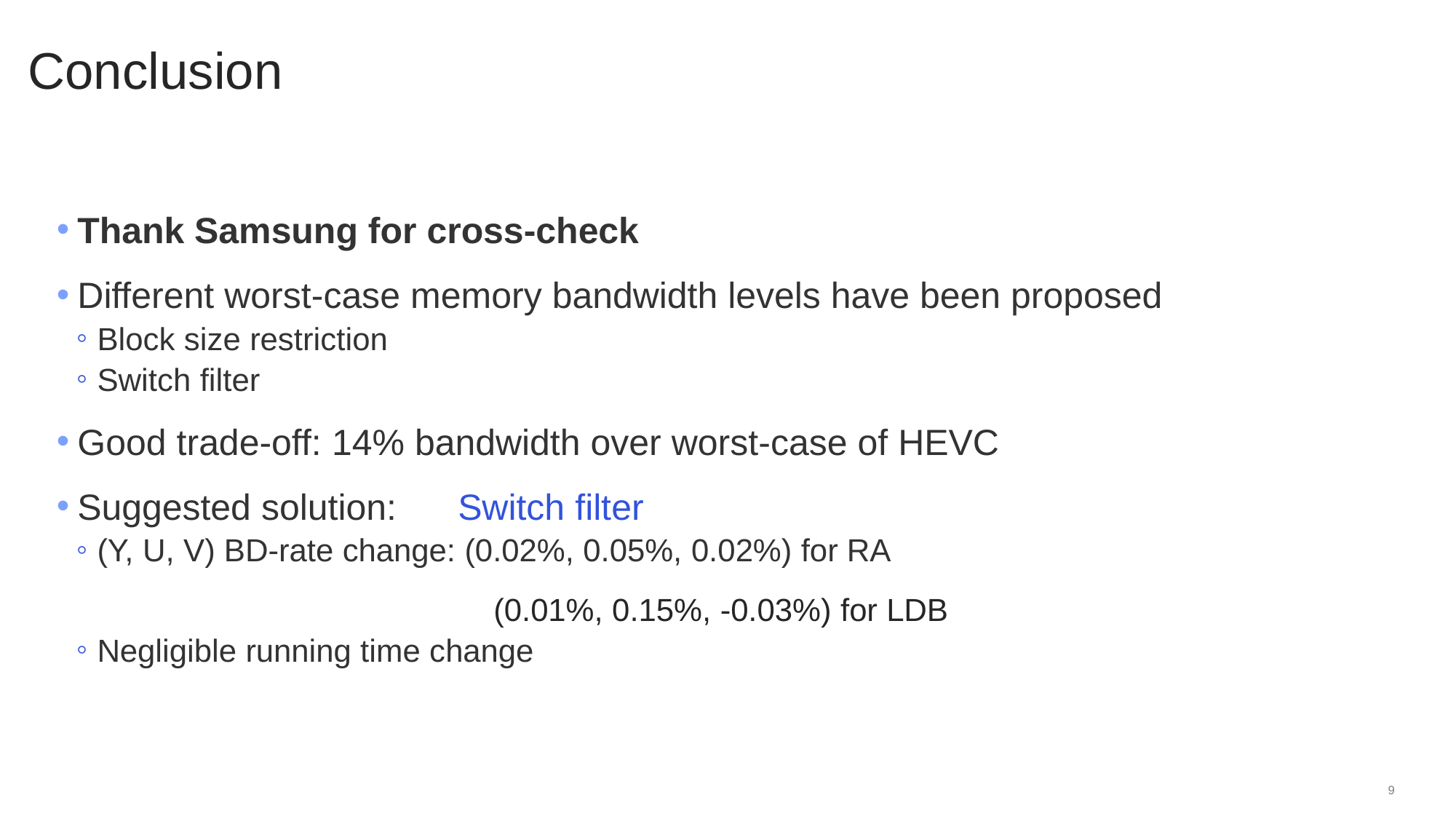

# Conclusion
Thank Samsung for cross-check
Different worst-case memory bandwidth levels have been proposed
Block size restriction
Switch filter
Good trade-off: 14% bandwidth over worst-case of HEVC
Suggested solution:      Switch filter
(Y, U, V) BD-rate change: (0.02%, 0.05%, 0.02%) for RA
                                                 (0.01%, 0.15%, -0.03%) for LDB
Negligible running time change